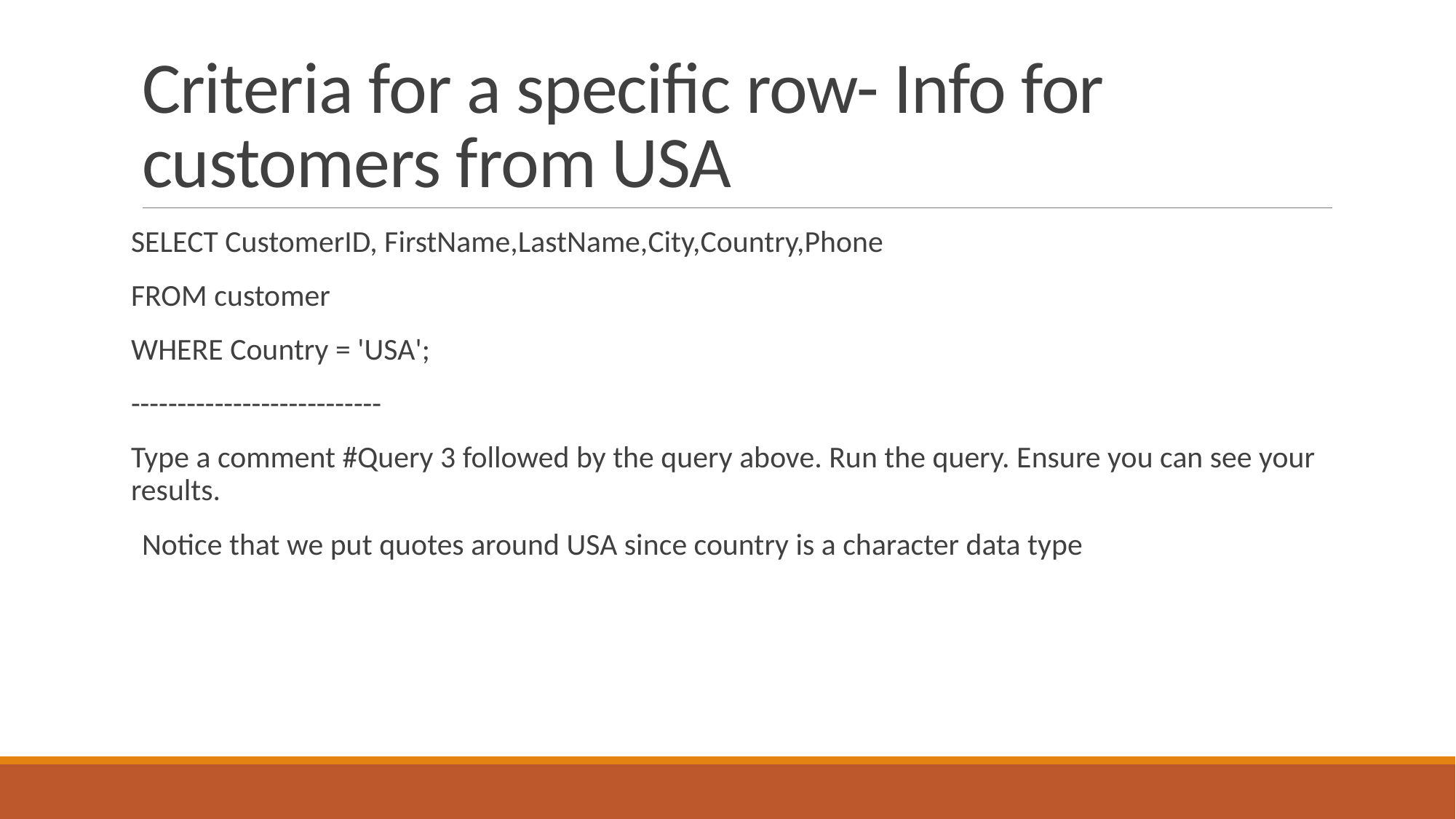

# Criteria for a specific row- Info for customers from USA
SELECT CustomerID, FirstName,LastName,City,Country,Phone
FROM customer
WHERE Country = 'USA';
---------------------------
Type a comment #Query 3 followed by the query above. Run the query. Ensure you can see your results.
Notice that we put quotes around USA since country is a character data type